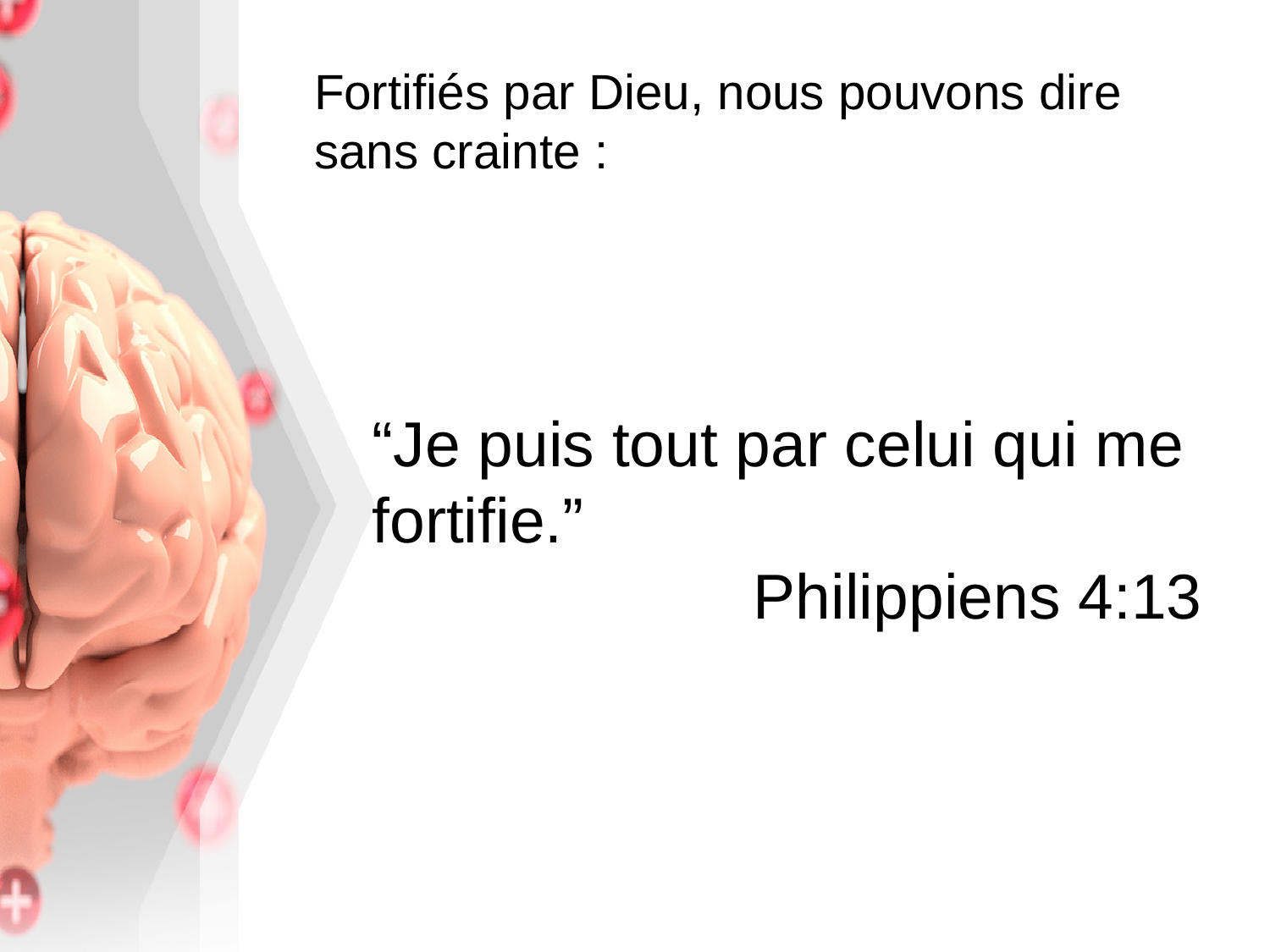

Fortifiés par Dieu, nous pouvons dire sans crainte :
“Je puis tout par celui qui me fortifie.”
			Philippiens 4:13